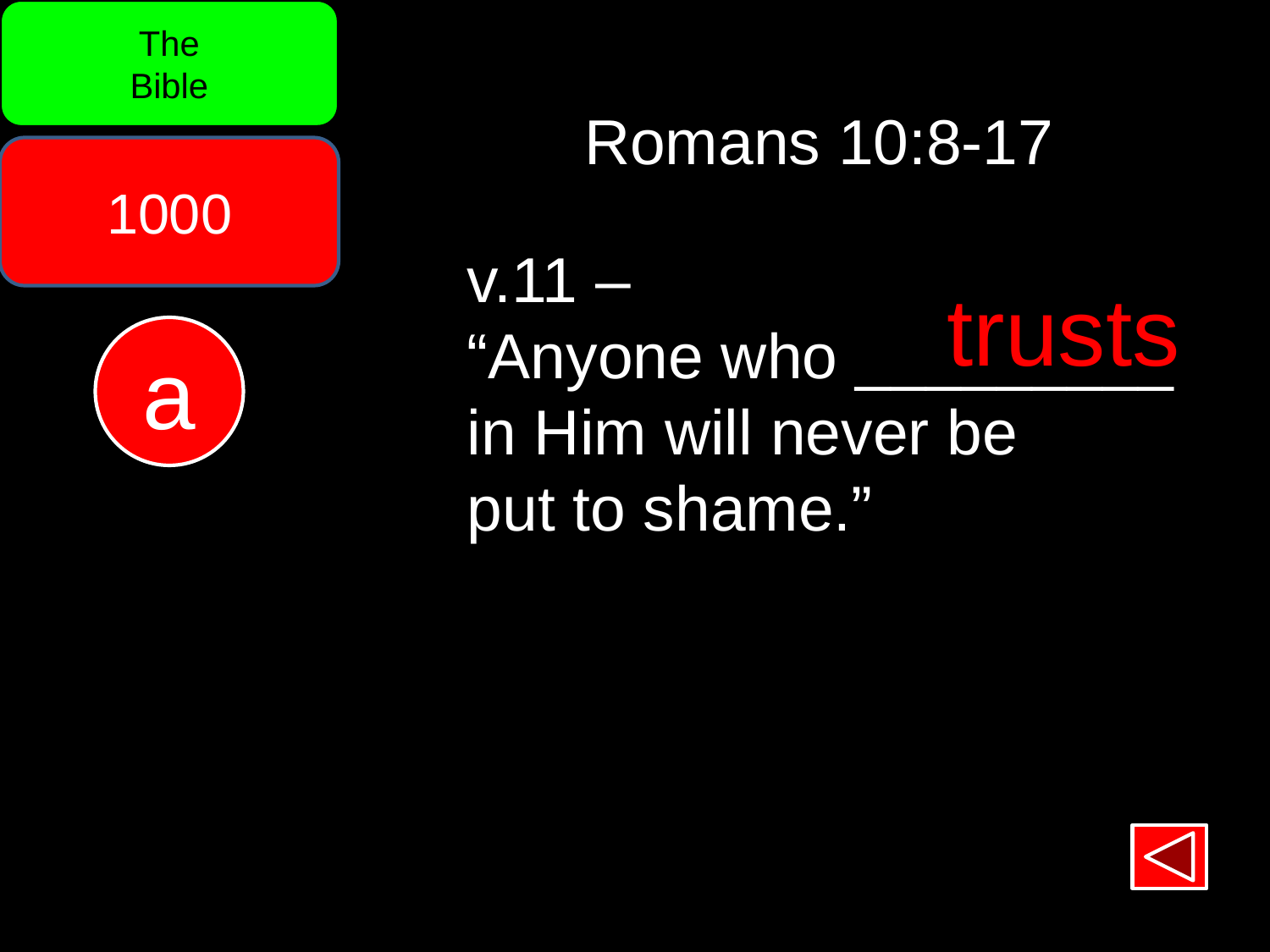

The
Bible
Romans 10:8-17
1000
v.11 –
“Anyone who _________
in Him will never be
put to shame.”
trusts
a